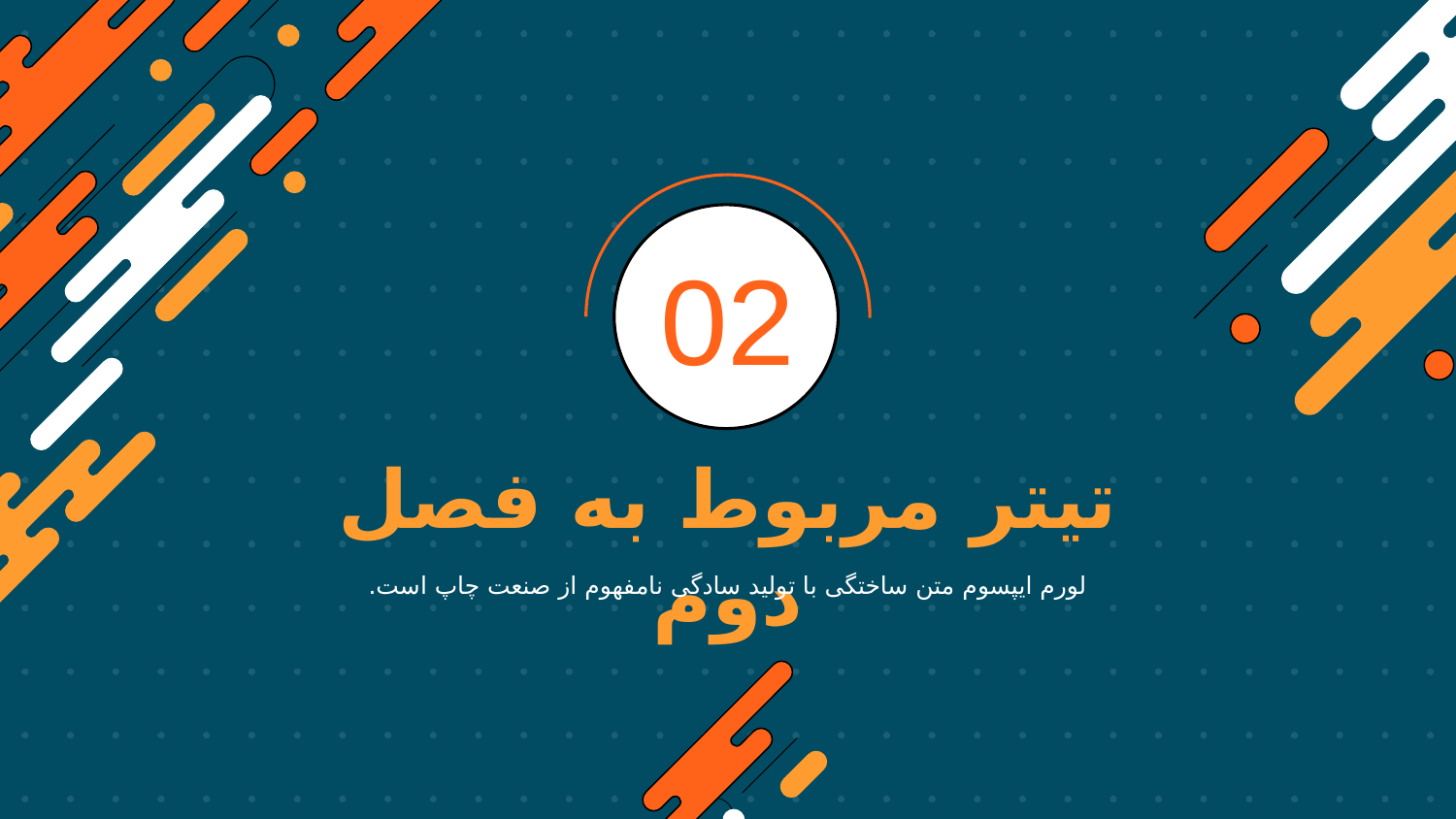

02

# تیتر مربوط به فصل دوم
لورم ایپسوم متن ساختگی با تولید سادگی نامفهوم از صنعت چاپ است.